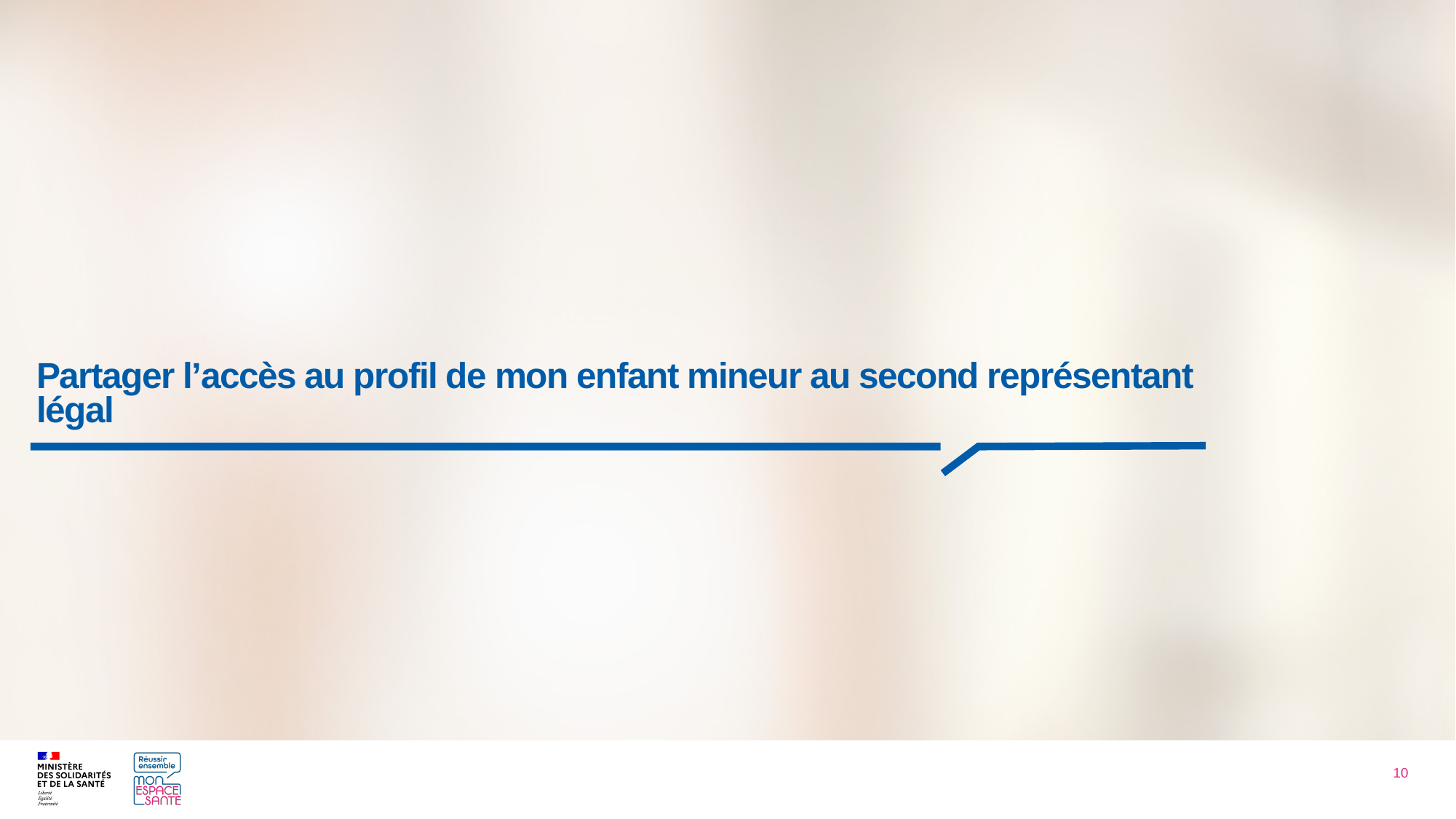

Partager l’accès au profil de mon enfant mineur au second représentant légal

10